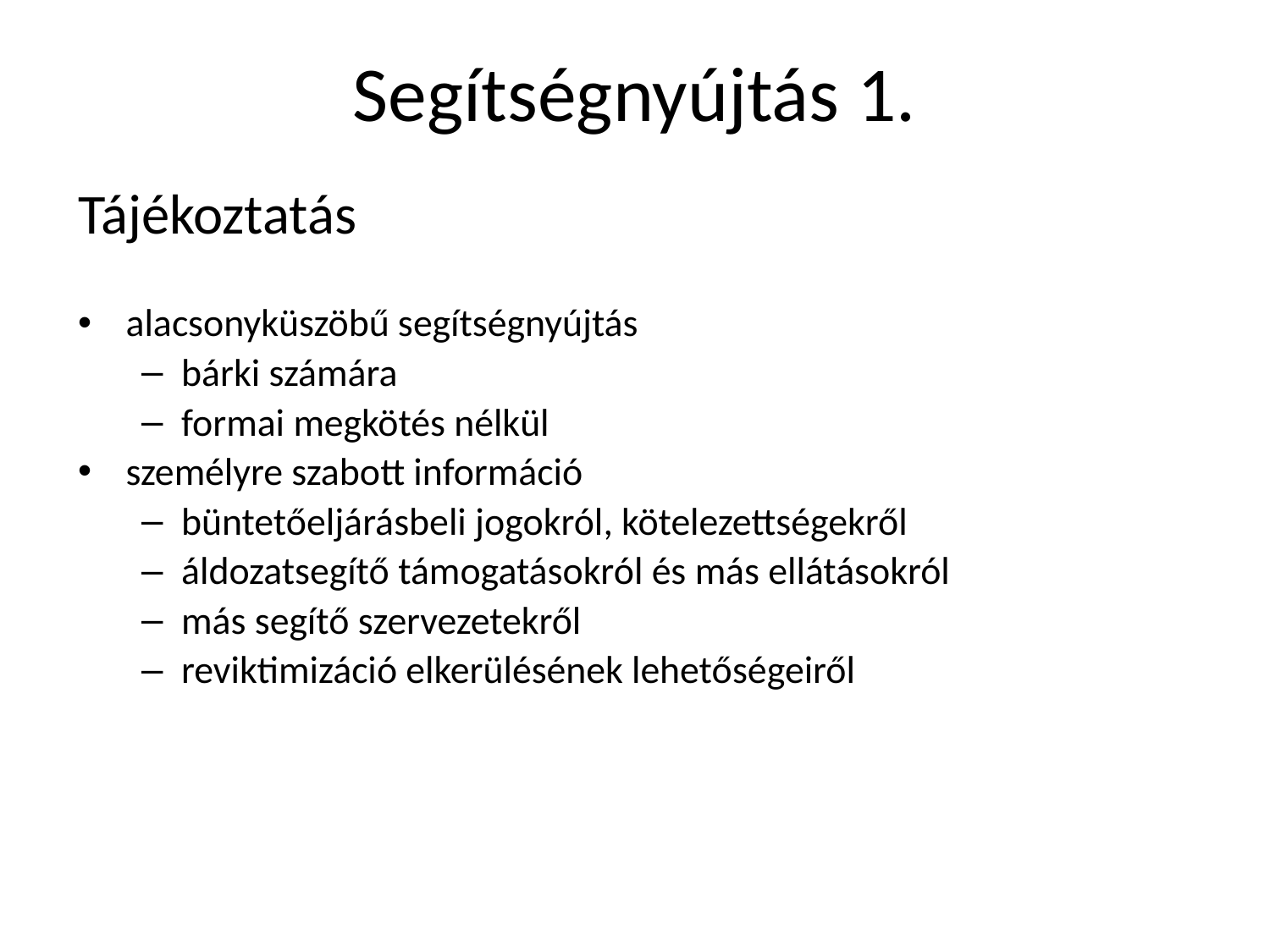

# Segítségnyújtás 1.
Tájékoztatás

alacsonyküszöbű segítségnyújtás
bárki számára
formai megkötés nélkül
személyre szabott információ
büntetőeljárásbeli jogokról, kötelezettségekről
áldozatsegítő támogatásokról és más ellátásokról
más segítő szervezetekről
reviktimizáció elkerülésének lehetőségeiről